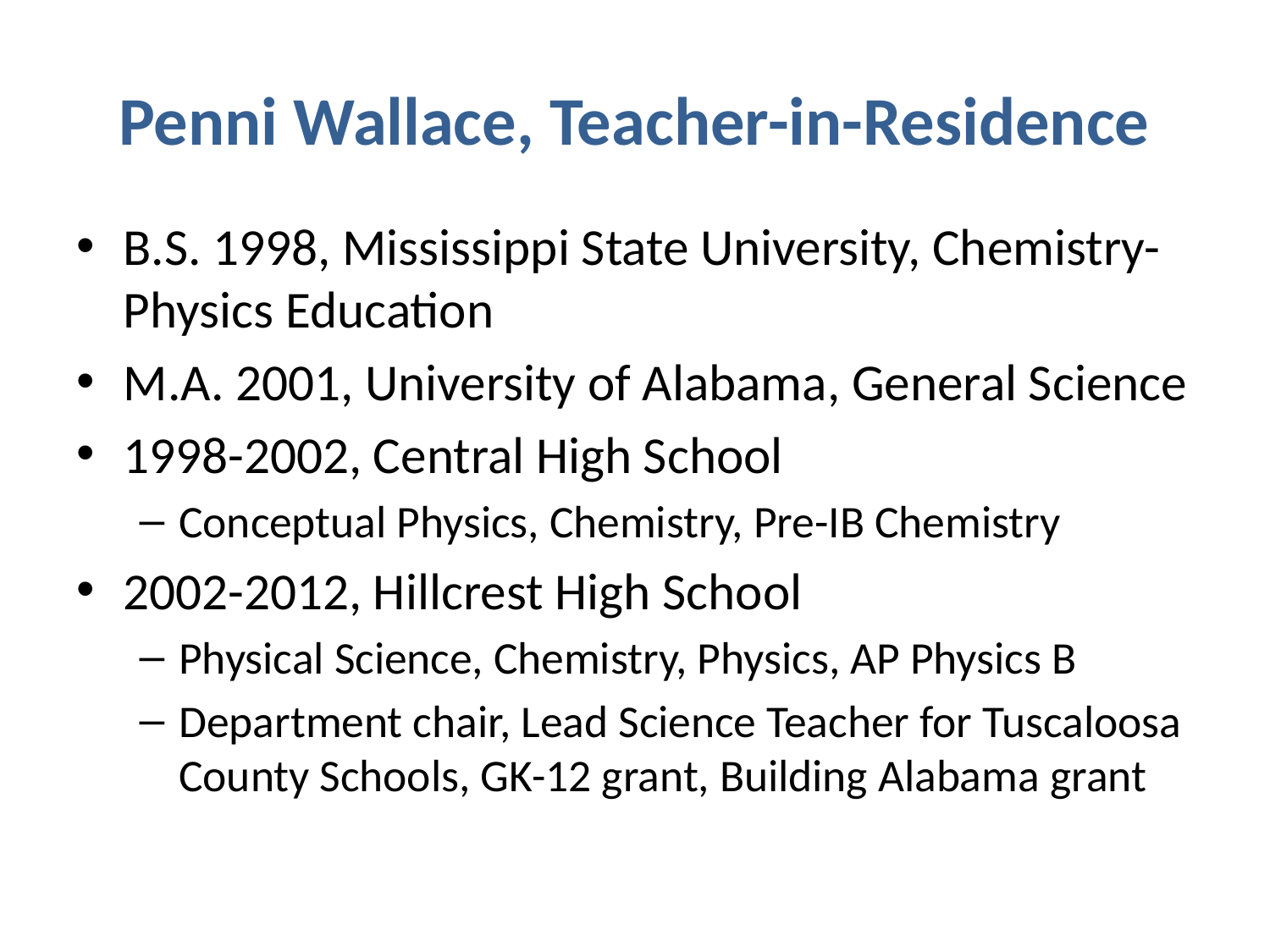

# Penni Wallace, Teacher-in-Residence
B.S. 1998, Mississippi State University, Chemistry-Physics Education
M.A. 2001, University of Alabama, General Science
1998-2002, Central High School
Conceptual Physics, Chemistry, Pre-IB Chemistry
2002-2012, Hillcrest High School
Physical Science, Chemistry, Physics, AP Physics B
Department chair, Lead Science Teacher for Tuscaloosa County Schools, GK-12 grant, Building Alabama grant